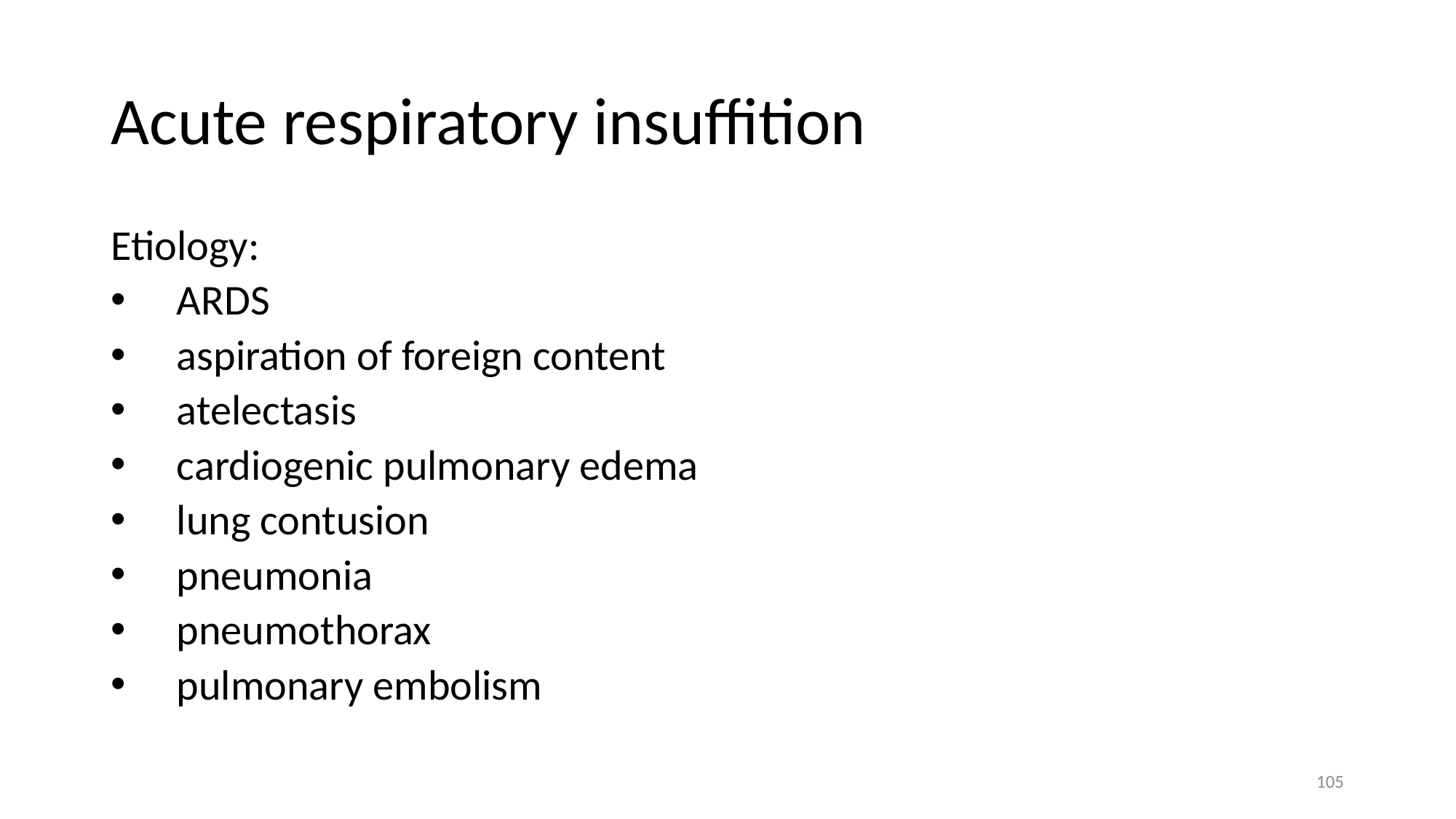

# Acute respiratory insuffition
Etiology:
    ARDS
    aspiration of foreign content
    atelectasis
    cardiogenic pulmonary edema
    lung contusion
    pneumonia
    pneumothorax
    pulmonary embolism
105